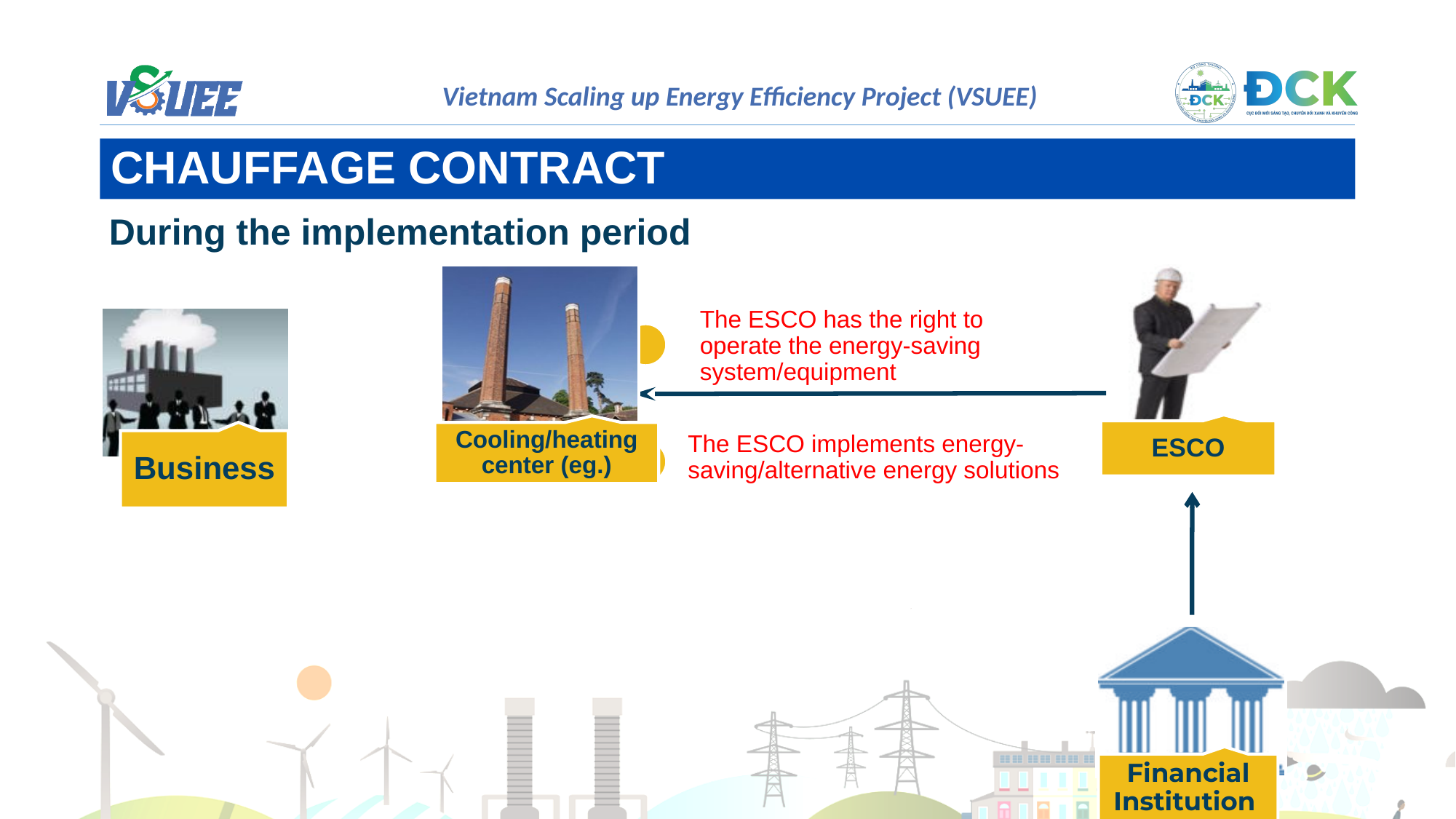

CHAUFFAGE CONTRACT
During the implementation period
ESCO
Business
The ESCO has the right to operate the energy-saving system/equipment

The ESCO implements energy-saving/alternative energy solutions

Financial Institution
Cooling/heating center (eg.)